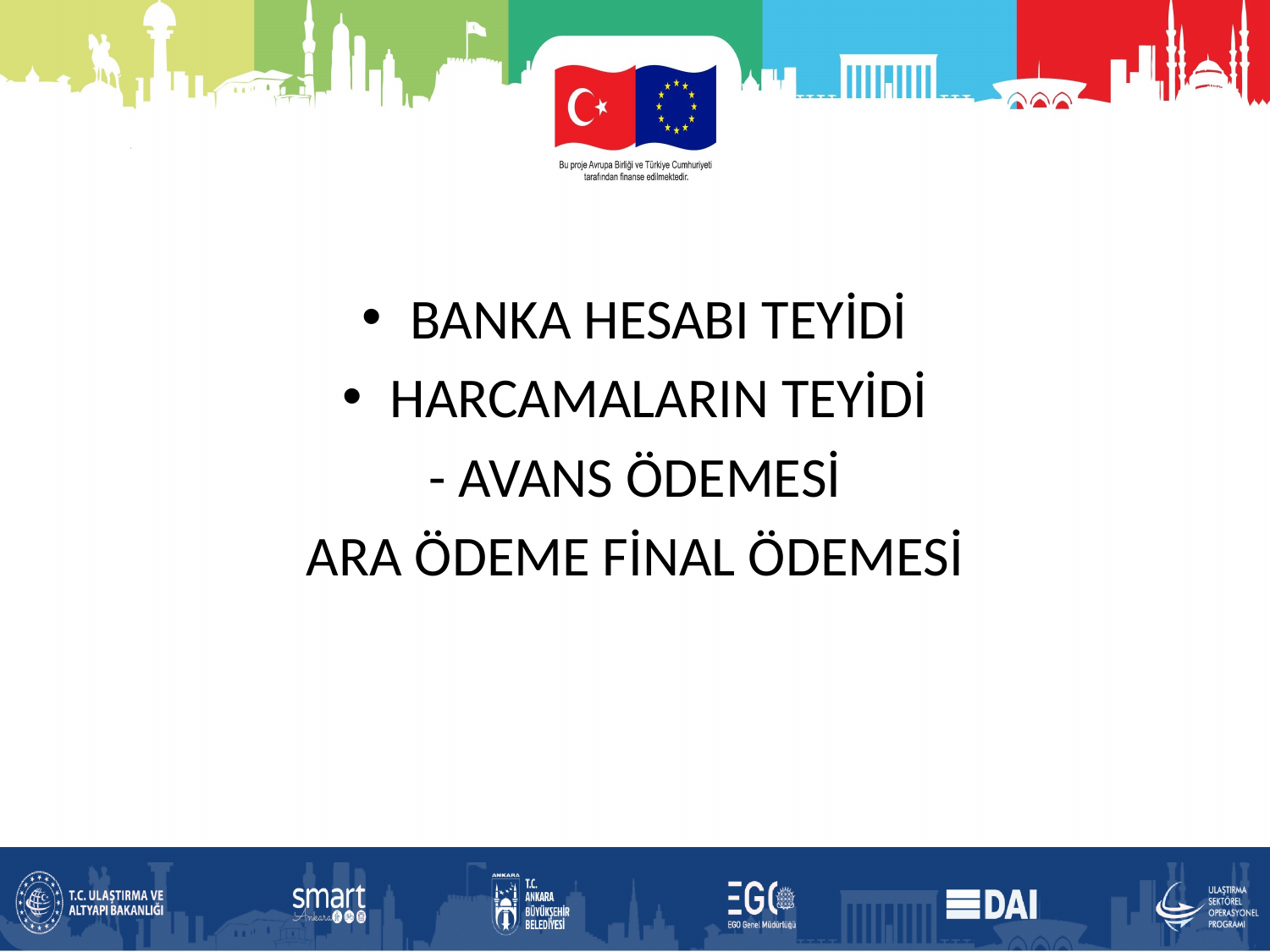

BANKA HESABI TEYİDİ
HARCAMALARIN TEYİDİ
- AVANS ÖDEMESİ
ARA ÖDEME FİNAL ÖDEMESİ